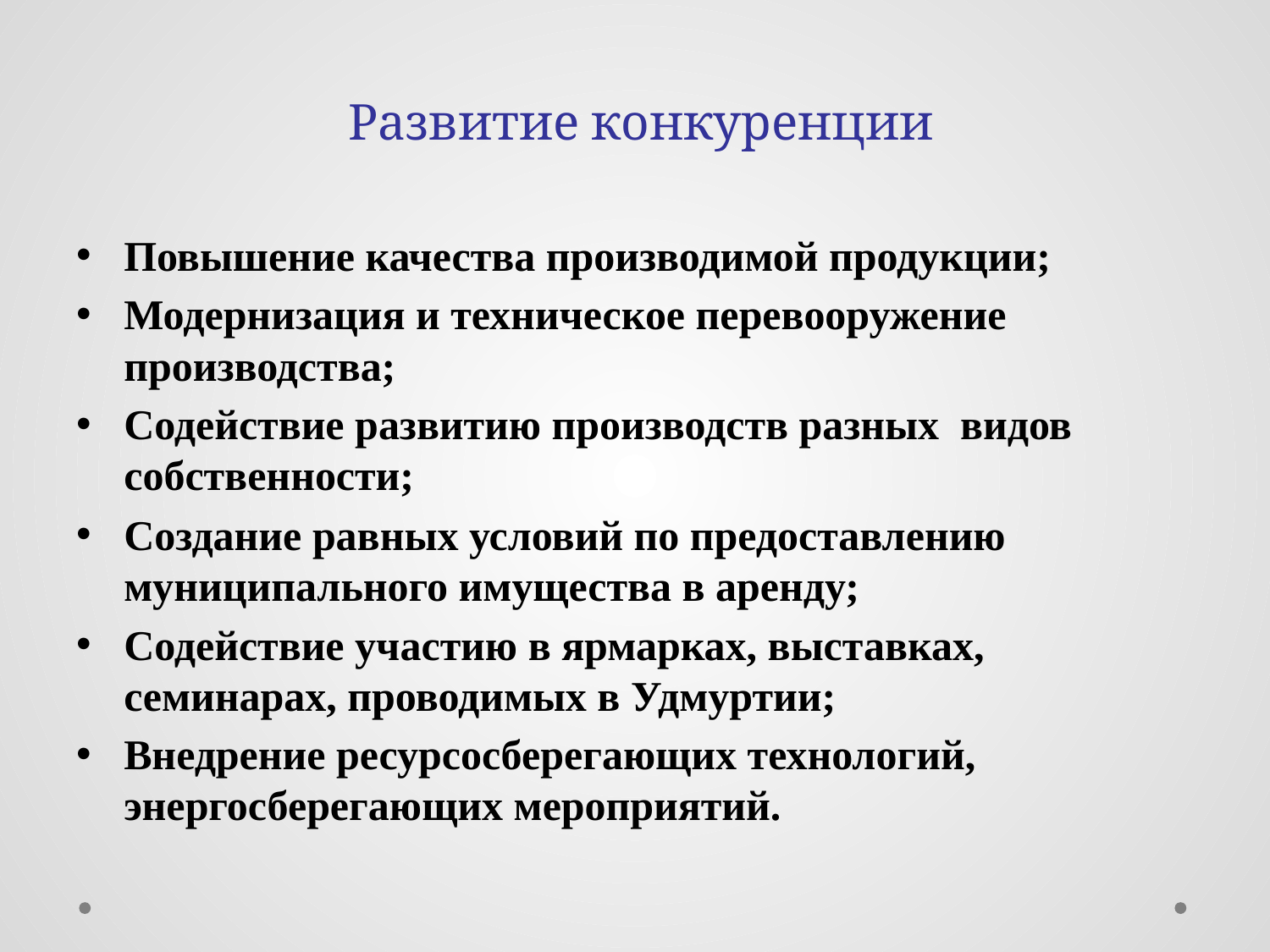

# Развитие конкуренции
Повышение качества производимой продукции;
Модернизация и техническое перевооружение производства;
Содействие развитию производств разных  видов собственности;
Создание равных условий по предоставлению муниципального имущества в аренду;
Содействие участию в ярмарках, выставках, семинарах, проводимых в Удмуртии;
Внедрение ресурсосберегающих технологий, энергосберегающих мероприятий.